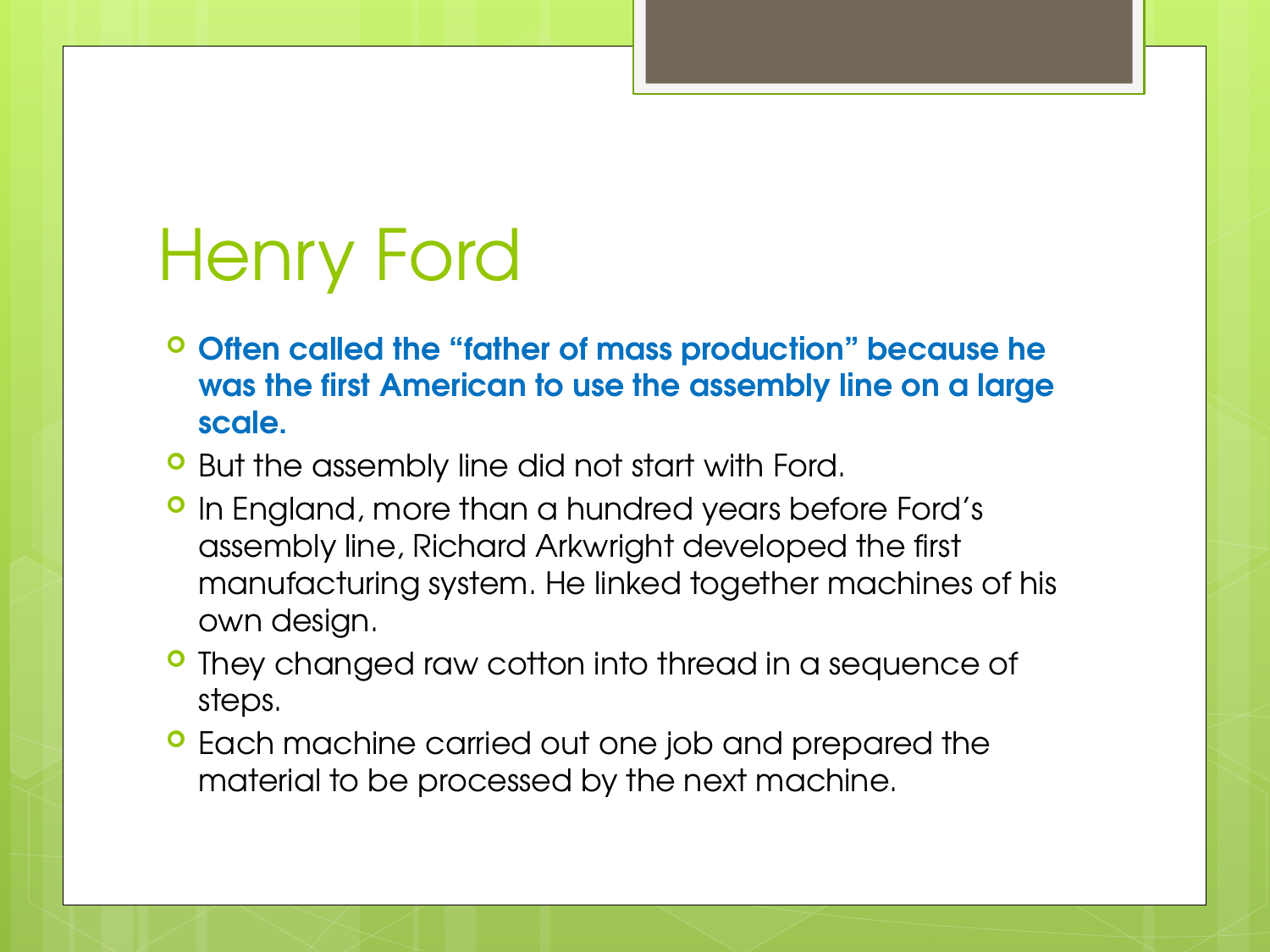

# Henry Ford
Often called the “father of mass production” because he was the first American to use the assembly line on a large scale.
But the assembly line did not start with Ford.
In England, more than a hundred years before Ford’s assembly line, Richard Arkwright developed the first manufacturing system. He linked together machines of his own design.
They changed raw cotton into thread in a sequence of steps.
Each machine carried out one job and prepared the material to be processed by the next machine.